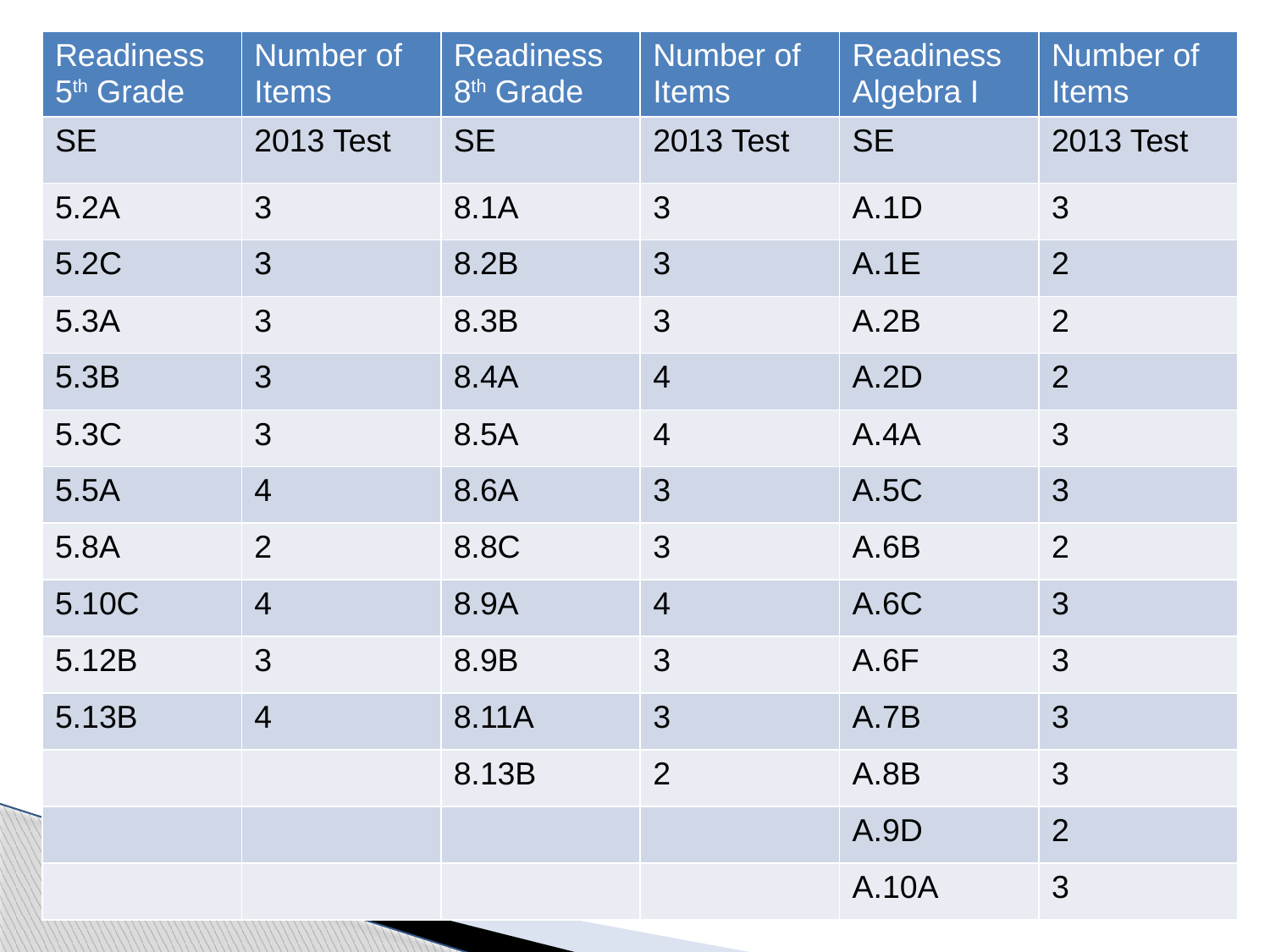

| Readiness 5th Grade | Number of Items | Readiness 8th Grade | Number of Items | Readiness Algebra I | Number of Items |
| --- | --- | --- | --- | --- | --- |
| SE | 2013 Test | SE | 2013 Test | SE | 2013 Test |
| 5.2A | 3 | 8.1A | 3 | A.1D | 3 |
| 5.2C | 3 | 8.2B | 3 | A.1E | 2 |
| 5.3A | 3 | 8.3B | 3 | A.2B | 2 |
| 5.3B | 3 | 8.4A | 4 | A.2D | 2 |
| 5.3C | 3 | 8.5A | 4 | A.4A | 3 |
| 5.5A | 4 | 8.6A | 3 | A.5C | 3 |
| 5.8A | 2 | 8.8C | 3 | A.6B | 2 |
| 5.10C | 4 | 8.9A | 4 | A.6C | 3 |
| 5.12B | 3 | 8.9B | 3 | A.6F | 3 |
| 5.13B | 4 | 8.11A | 3 | A.7B | 3 |
|  |  | 8.13B | 2 | A.8B | 3 |
|  |  |  |  | A.9D | 2 |
|  |  |  |  | A.10A | 3 |